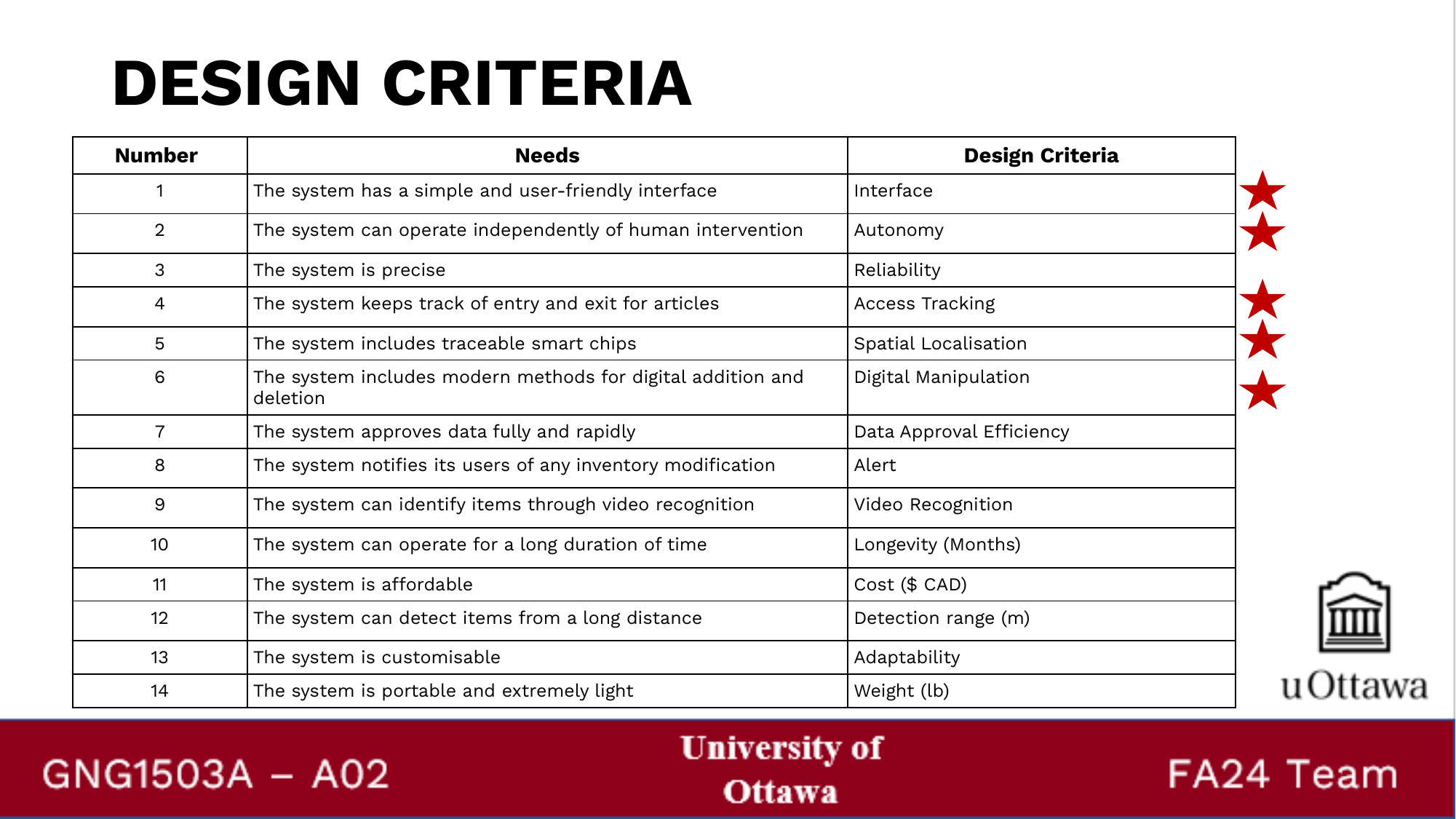

DESIGN CRITERIA

| Number | Needs | Design Criteria |
| --- | --- | --- |
| 1 | The system has a simple and user-friendly interface | Interface |
| 2 | The system can operate independently of human intervention | Autonomy |
| 3 | The system is precise | Reliability |
| 4 | The system keeps track of entry and exit for articles | Access Tracking |
| 5 | The system includes traceable smart chips | Spatial Localisation |
| 6 | The system includes modern methods for digital addition and deletion | Digital Manipulation |
| 7 | The system approves data fully and rapidly | Data Approval Efficiency |
| 8 | The system notifies its users of any inventory modification | Alert |
| 9 | The system can identify items through video recognition | Video Recognition |
| 10 | The system can operate for a long duration of time | Longevity (Months) |
| 11 | The system is affordable | Cost ($ CAD) |
| 12 | The system can detect items from a long distance | Detection range (m) |
| 13 | The system is customisable | Adaptability |
| 14 | The system is portable and extremely light | Weight (lb) |